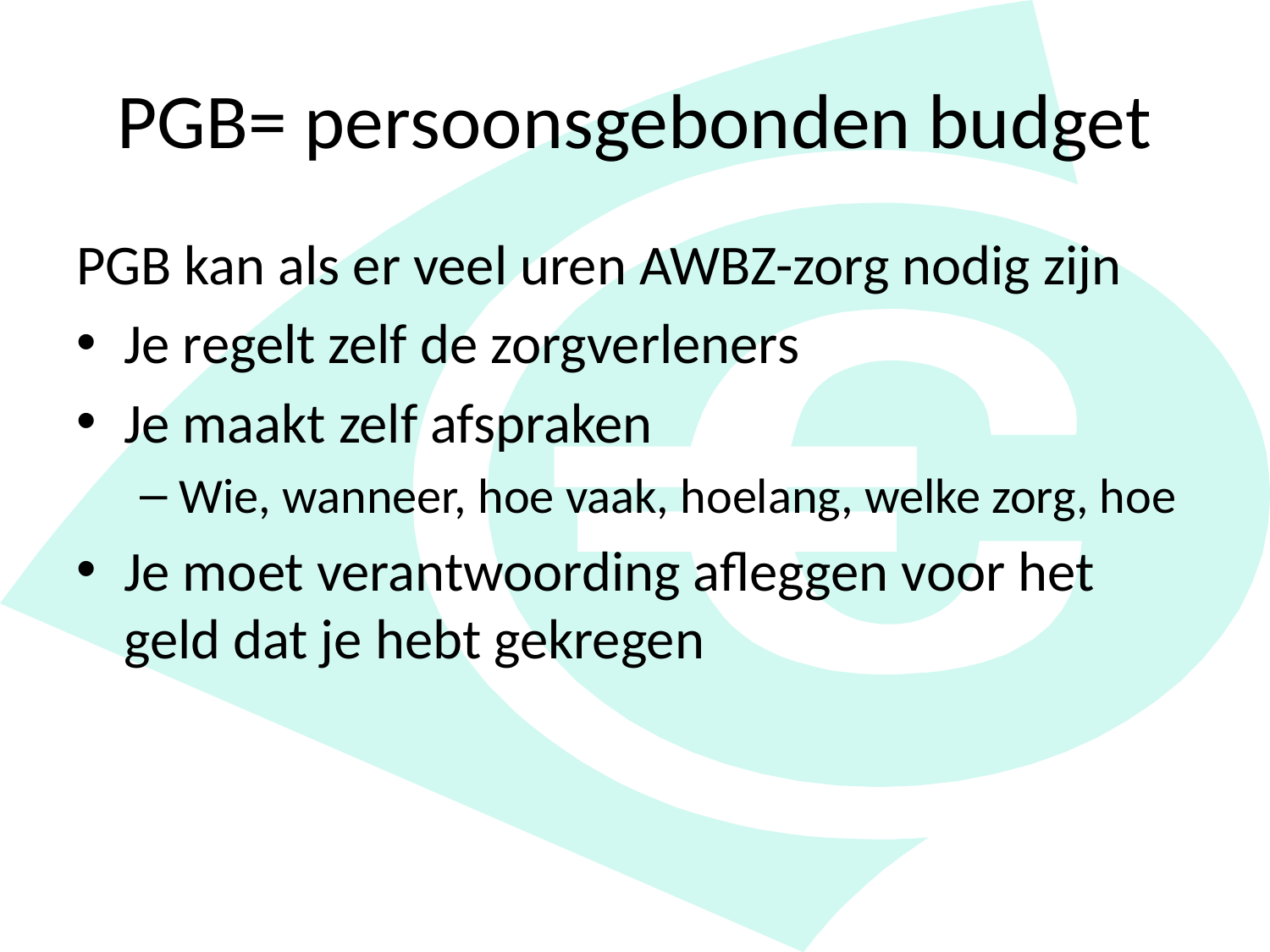

# PGB= persoonsgebonden budget
PGB kan als er veel uren AWBZ-zorg nodig zijn
Je regelt zelf de zorgverleners
Je maakt zelf afspraken
Wie, wanneer, hoe vaak, hoelang, welke zorg, hoe
Je moet verantwoording afleggen voor het geld dat je hebt gekregen